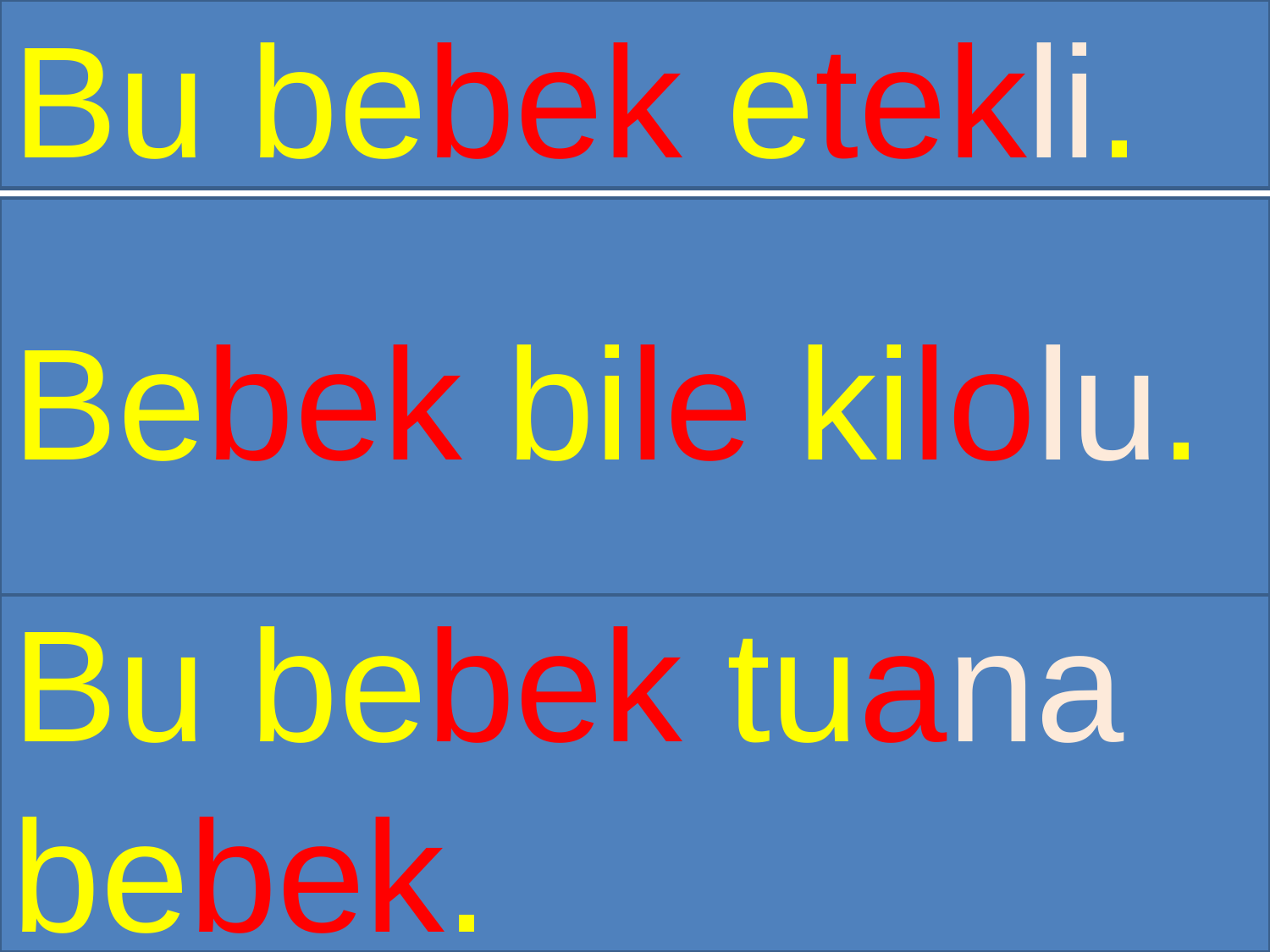

Bu bebek etekli.
Bebek bile kilolu.
Bu bebek tuana bebek.